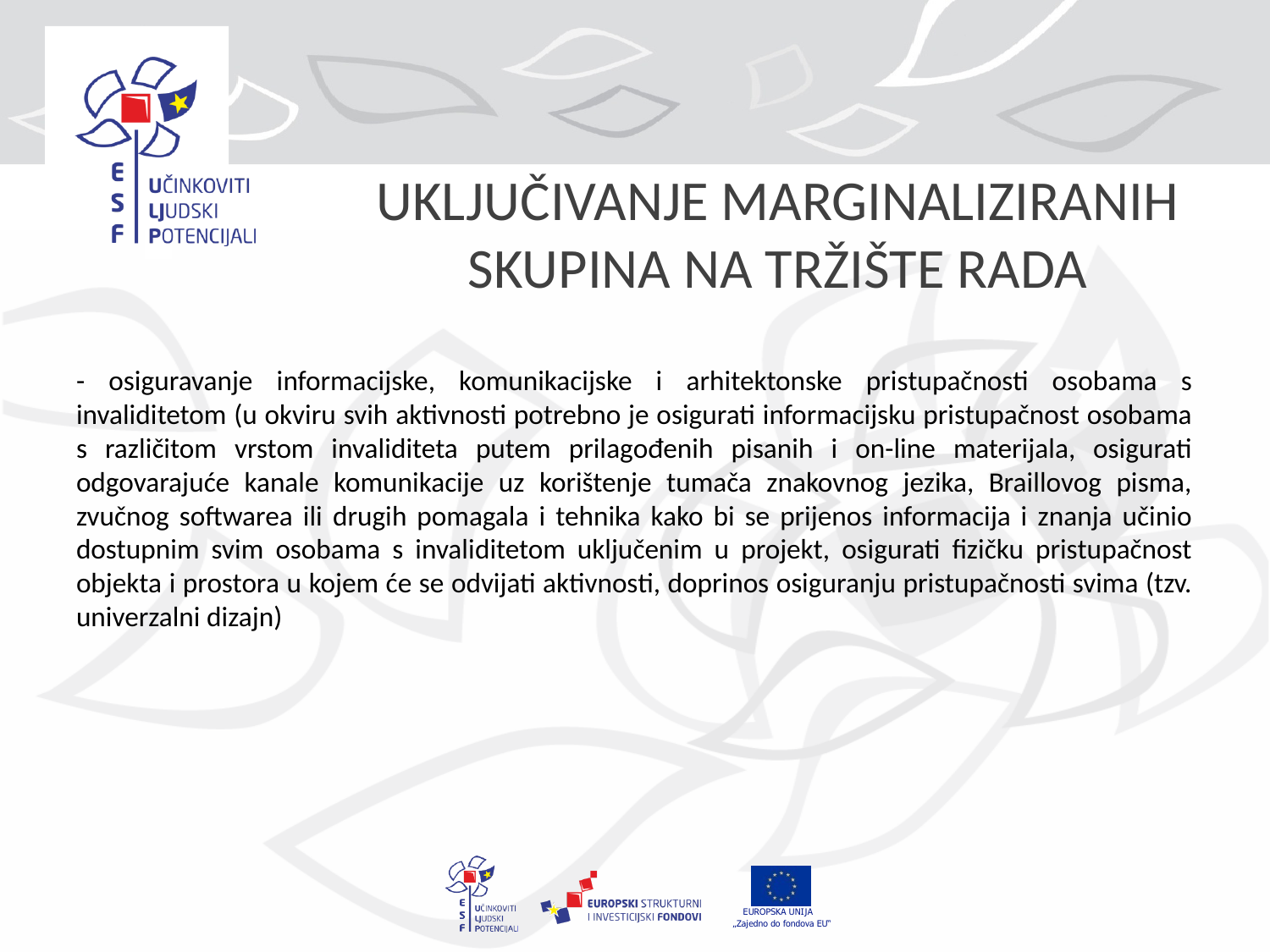

UKLJUČIVANJE MARGINALIZIRANIH SKUPINA NA TRŽIŠTE RADA
- osiguravanje informacijske, komunikacijske i arhitektonske pristupačnosti osobama s invaliditetom (u okviru svih aktivnosti potrebno je osigurati informacijsku pristupačnost osobama s različitom vrstom invaliditeta putem prilagođenih pisanih i on-line materijala, osigurati odgovarajuće kanale komunikacije uz korištenje tumača znakovnog jezika, Braillovog pisma, zvučnog softwarea ili drugih pomagala i tehnika kako bi se prijenos informacija i znanja učinio dostupnim svim osobama s invaliditetom uključenim u projekt, osigurati fizičku pristupačnost objekta i prostora u kojem će se odvijati aktivnosti, doprinos osiguranju pristupačnosti svima (tzv. univerzalni dizajn)